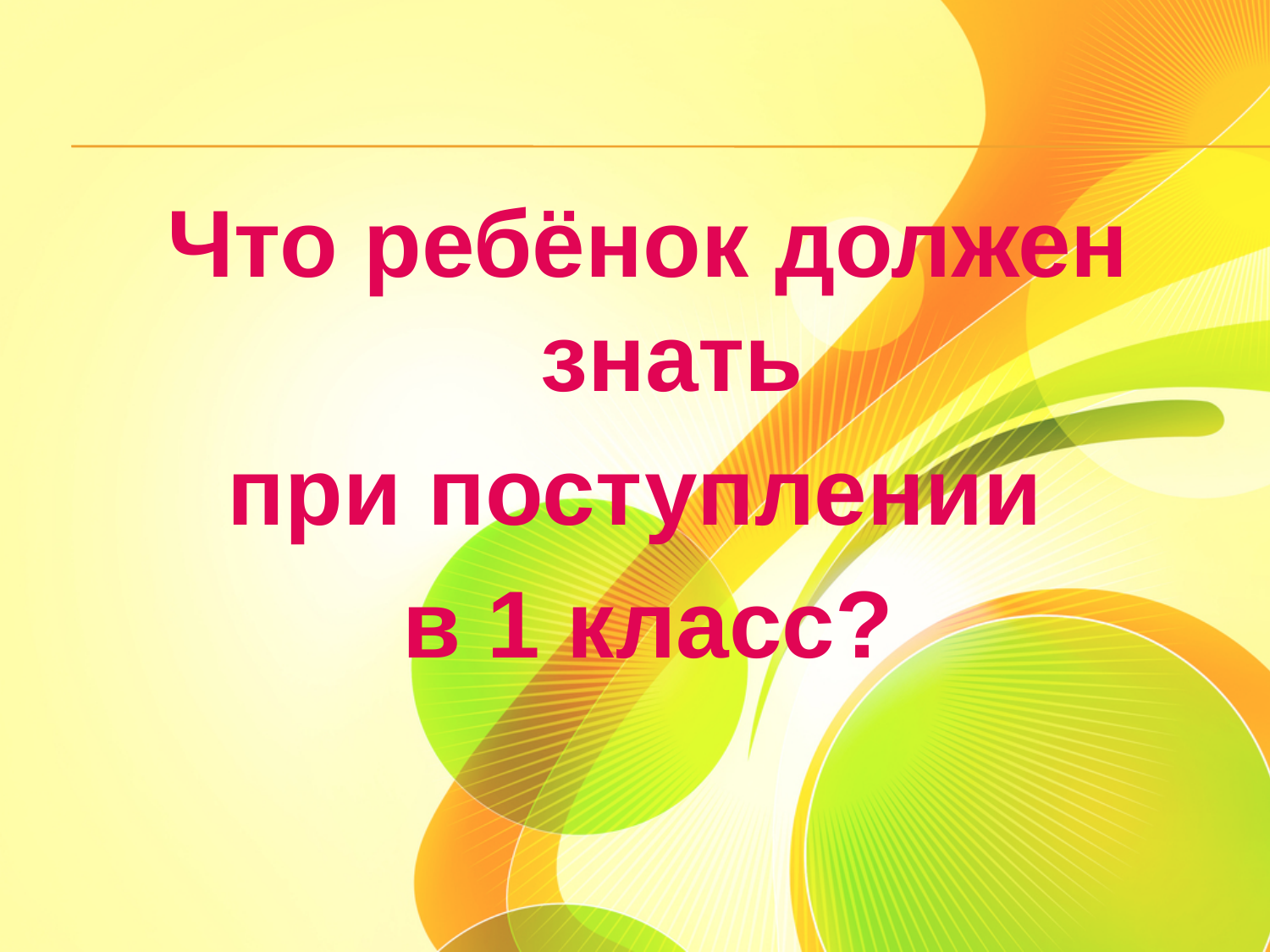

Что ребёнок должен знать
при поступлении
в 1 класс?